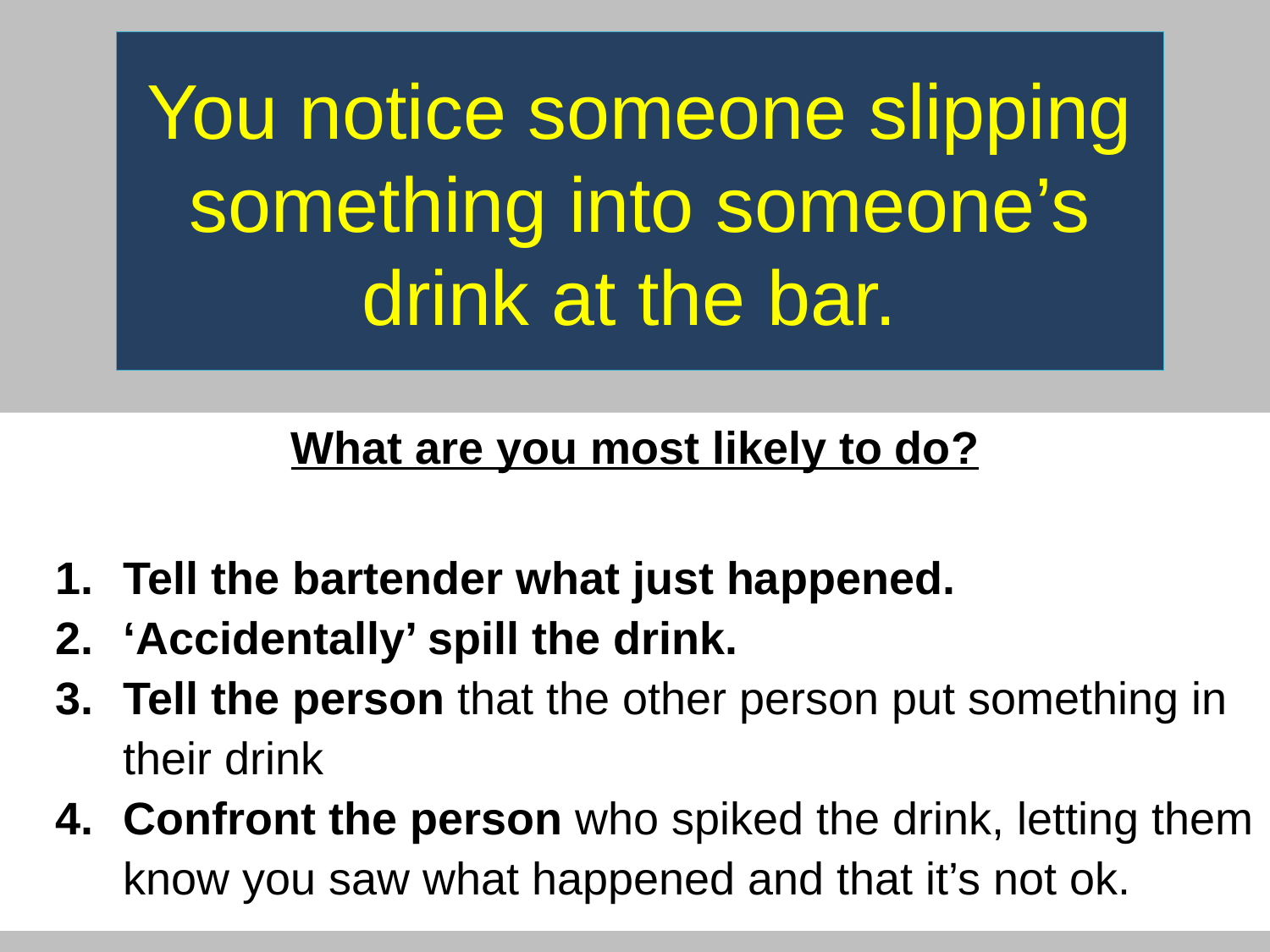

# You notice someone slipping something into someone’s drink at the bar.
What are you most likely to do?

Tell the bartender what just happened.
‘Accidentally’ spill the drink.
Tell the person that the other person put something in their drink
Confront the person who spiked the drink, letting them know you saw what happened and that it’s not ok.